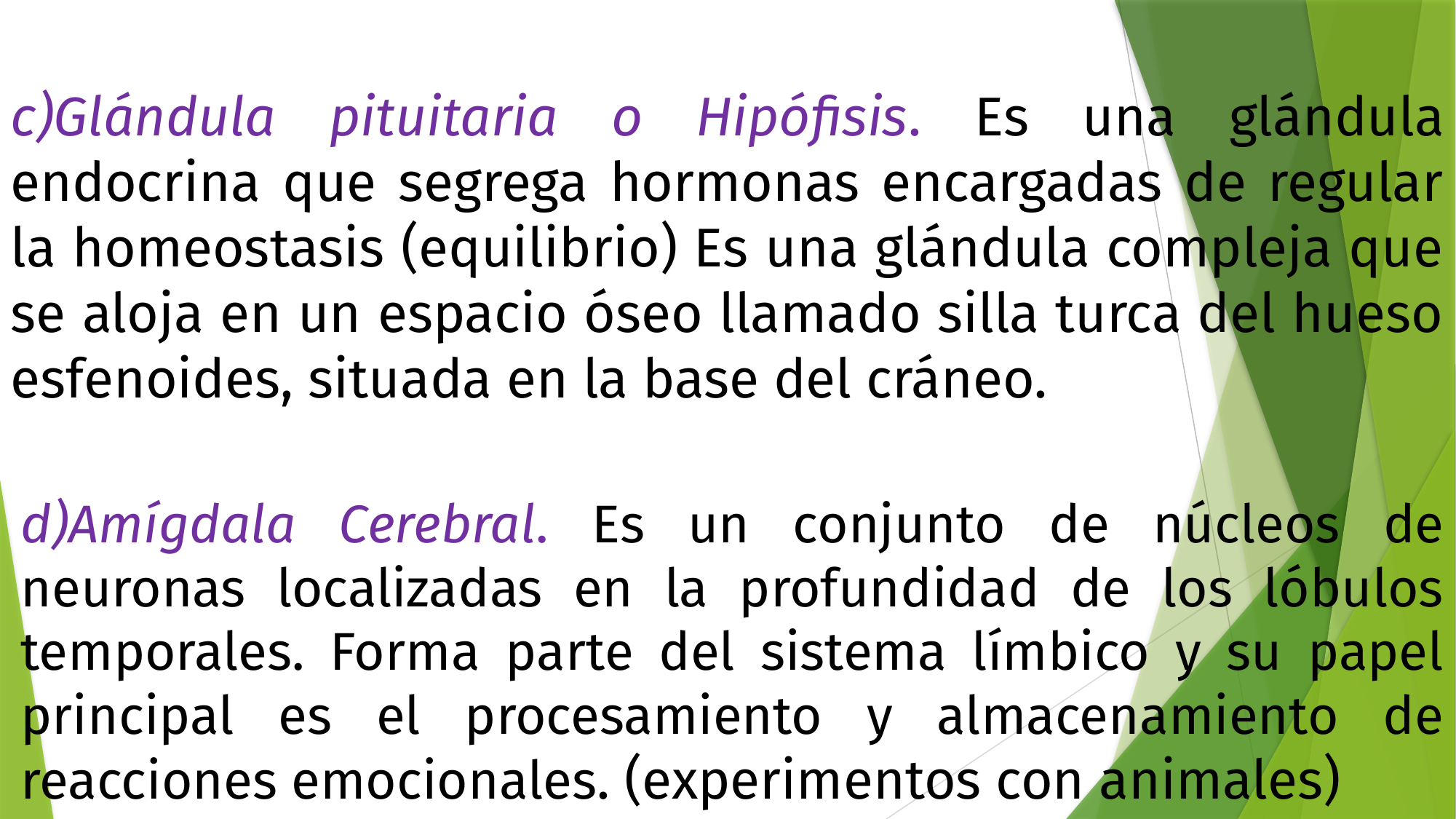

c)Glándula pituitaria o Hipófisis. Es una glándula endocrina que segrega hormonas encargadas de regular la homeostasis (equilibrio) Es una glándula compleja que se aloja en un espacio óseo llamado silla turca del hueso esfenoides, situada en la base del cráneo.

d)Amígdala Cerebral. Es un conjunto de núcleos de neuronas localizadas en la profundidad de los lóbulos temporales. Forma parte del sistema límbico y su papel principal es el procesamiento y almacenamiento de reacciones emocionales. (experimentos con animales)